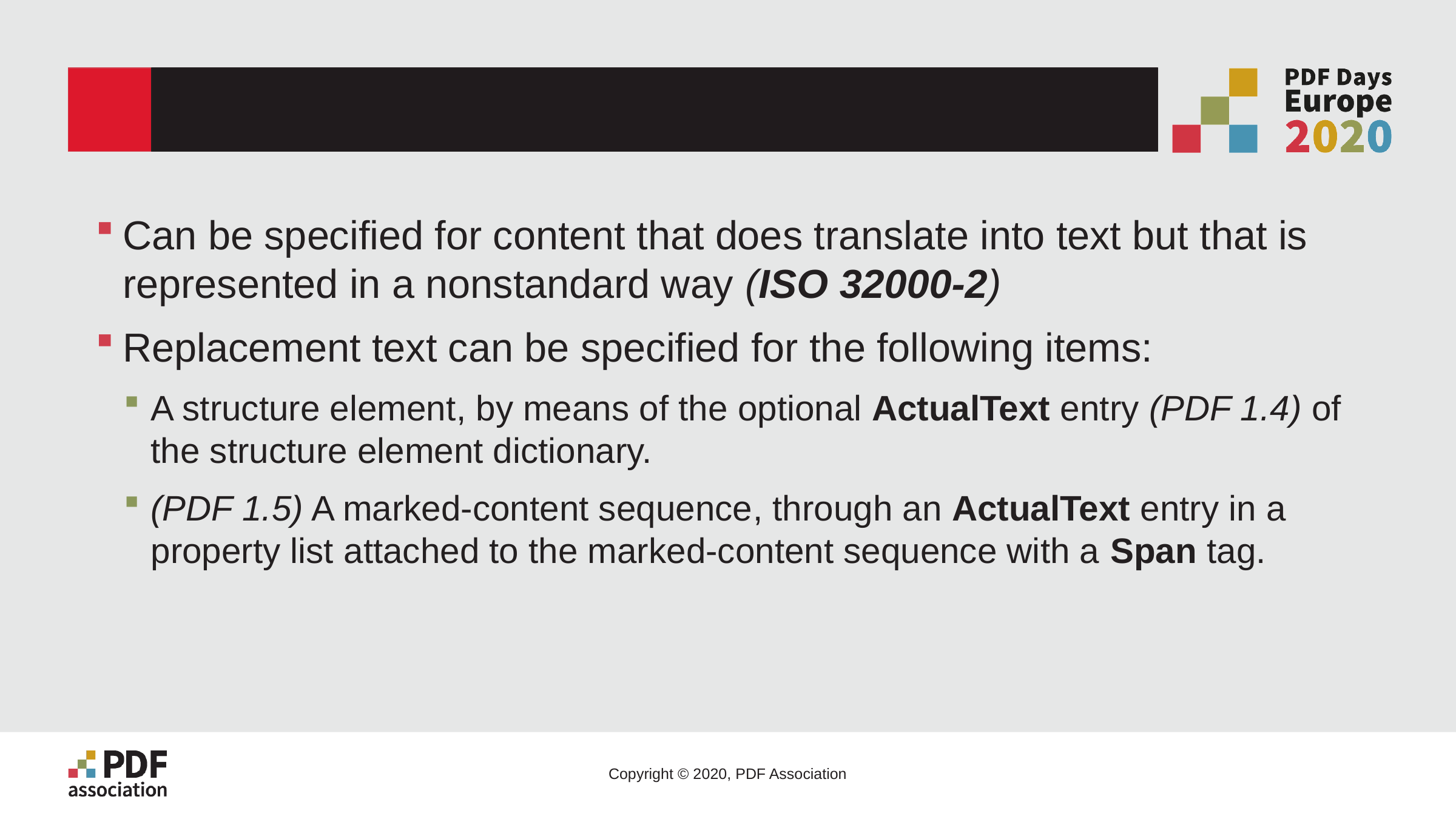

# /ActualText is our savior!
Can be specified for content that does translate into text but that is represented in a nonstandard way (ISO 32000-2)
Replacement text can be specified for the following items:
A structure element, by means of the optional ActualText entry (PDF 1.4) of the structure element dictionary.
(PDF 1.5) A marked-content sequence, through an ActualText entry in a property list attached to the marked-content sequence with a Span tag.

16
Copyright © 2020, PDF Association